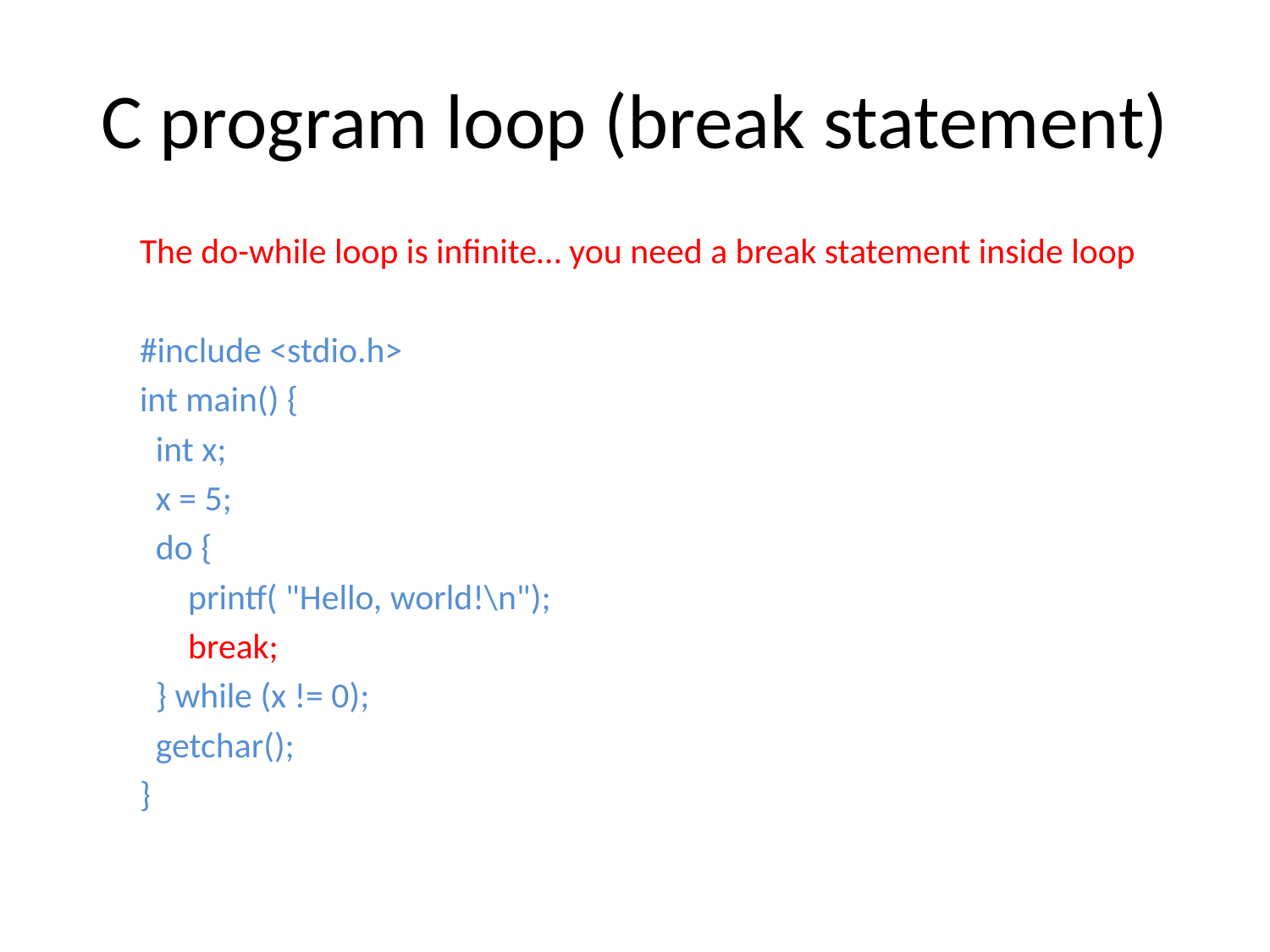

# C program loop (break statement)
The do-while loop is infinite… you need a break statement inside loop

#include <stdio.h>
int main() {
  int x;
  x = 5;
  do {
      printf( "Hello, world!\n");
      break;
  } while (x != 0);
  getchar();
}